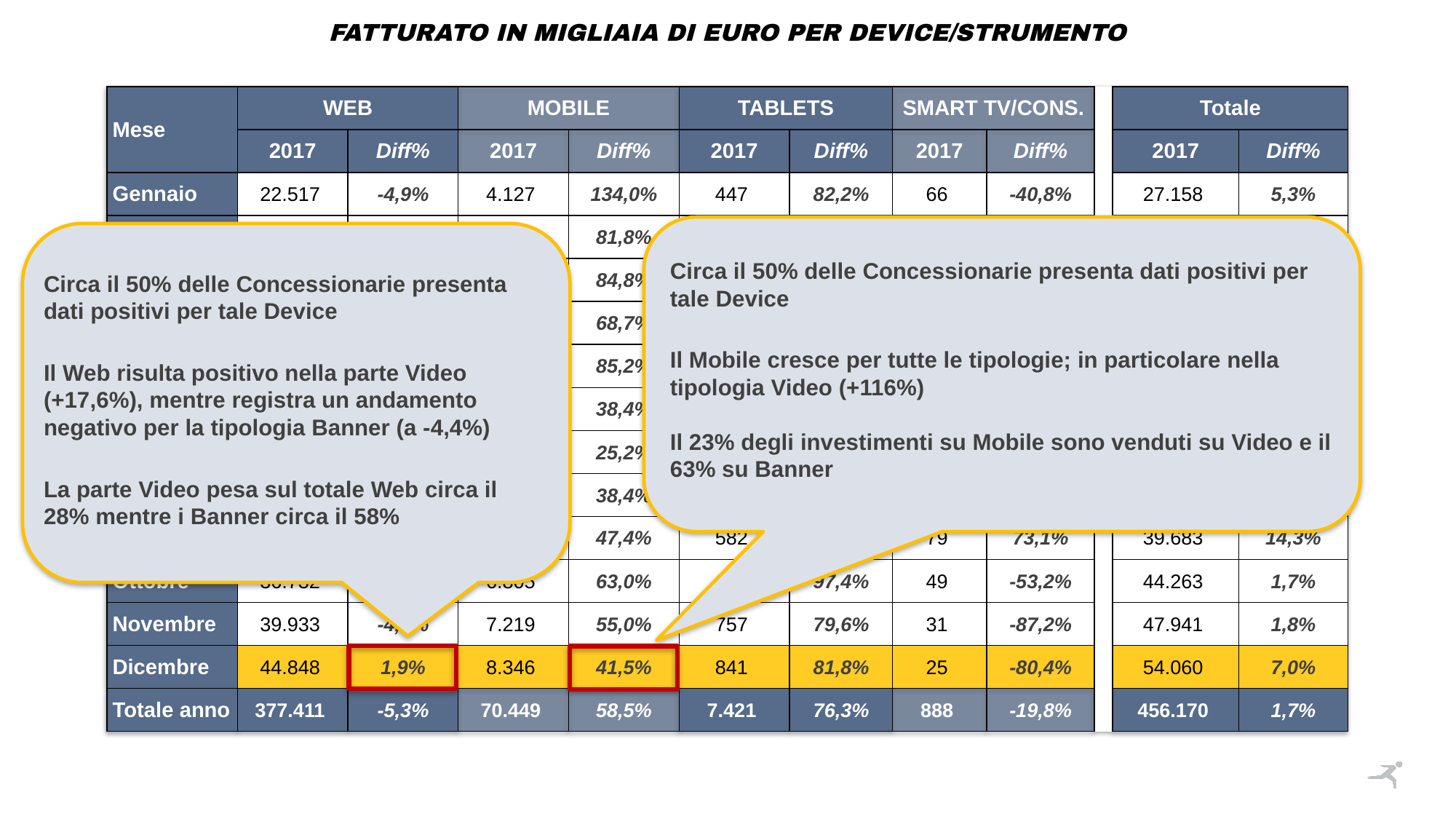

Fatturato in migliaia di euro per DEVICE/STRUMENTO
| Mese | WEB |  | MOBILE |  | TABLETS |  | SMART TV/CONS. |  |  | Totale |  |
| --- | --- | --- | --- | --- | --- | --- | --- | --- | --- | --- | --- |
|  | 2017 | Diff% | 2017 | Diff% | 2017 | Diff% | 2017 | Diff% |  | 2017 | Diff% |
| Gennaio | 22.517 | -4,9% | 4.127 | 134,0% | 447 | 82,2% | 66 | -40,8% |  | 27.158 | 5,3% |
| Febbraio | 27.025 | -16,6% | 5.024 | 81,8% | 615 | 69,0% | 85 | -43,0% |  | 32.750 | -8,2% |
| Marzo | 34.672 | -10,9% | 6.255 | 84,8% | 690 | 108,5% | 69 | -33,5% |  | 41.687 | -2,4% |
| Aprile | 30.312 | -6,5% | 5.526 | 68,7% | 706 | 170,5% | 189 | 345,7% |  | 36.733 | 2,1% |
| Maggio | 36.683 | -0,9% | 6.642 | 85,2% | 829 | 122,6% | 130 | 30,4% |  | 44.284 | 7,8% |
| Giugno | 33.288 | -16,8% | 6.014 | 38,4% | 583 | 6,5% | 125 | 266,6% |  | 40.010 | -10,9% |
| Luglio | 23.671 | -8,4% | 4.902 | 25,2% | 438 | 42,4% | 35 | 9,9% |  | 29.045 | -3,5% |
| Agosto | 14.493 | 8,6% | 3.802 | 38,4% | 256 | 13,9% | 5 | -50,6% |  | 18.557 | 13,6% |
| Settembre | 33.236 | 9,3% | 5.787 | 47,4% | 582 | 77,2% | 79 | 73,1% |  | 39.683 | 14,3% |
| Ottobre | 36.732 | -5,5% | 6.805 | 63,0% | 676 | 97,4% | 49 | -53,2% |  | 44.263 | 1,7% |
| Novembre | 39.933 | -4,4% | 7.219 | 55,0% | 757 | 79,6% | 31 | -87,2% |  | 47.941 | 1,8% |
| Dicembre | 44.848 | 1,9% | 8.346 | 41,5% | 841 | 81,8% | 25 | -80,4% |  | 54.060 | 7,0% |
| Totale anno | 377.411 | -5,3% | 70.449 | 58,5% | 7.421 | 76,3% | 888 | -19,8% |  | 456.170 | 1,7% |

Circa il 50% delle Concessionarie presenta dati positivi per tale Device

Il Mobile cresce per tutte le tipologie; in particolare nella tipologia Video (+116%)

Il 23% degli investimenti su Mobile sono venduti su Video e il 63% su Banner

Circa il 50% delle Concessionarie presenta dati positivi per tale Device

Il Web risulta positivo nella parte Video (+17,6%), mentre registra un andamento negativo per la tipologia Banner (a -4,4%)

La parte Video pesa sul totale Web circa il 28% mentre i Banner circa il 58%